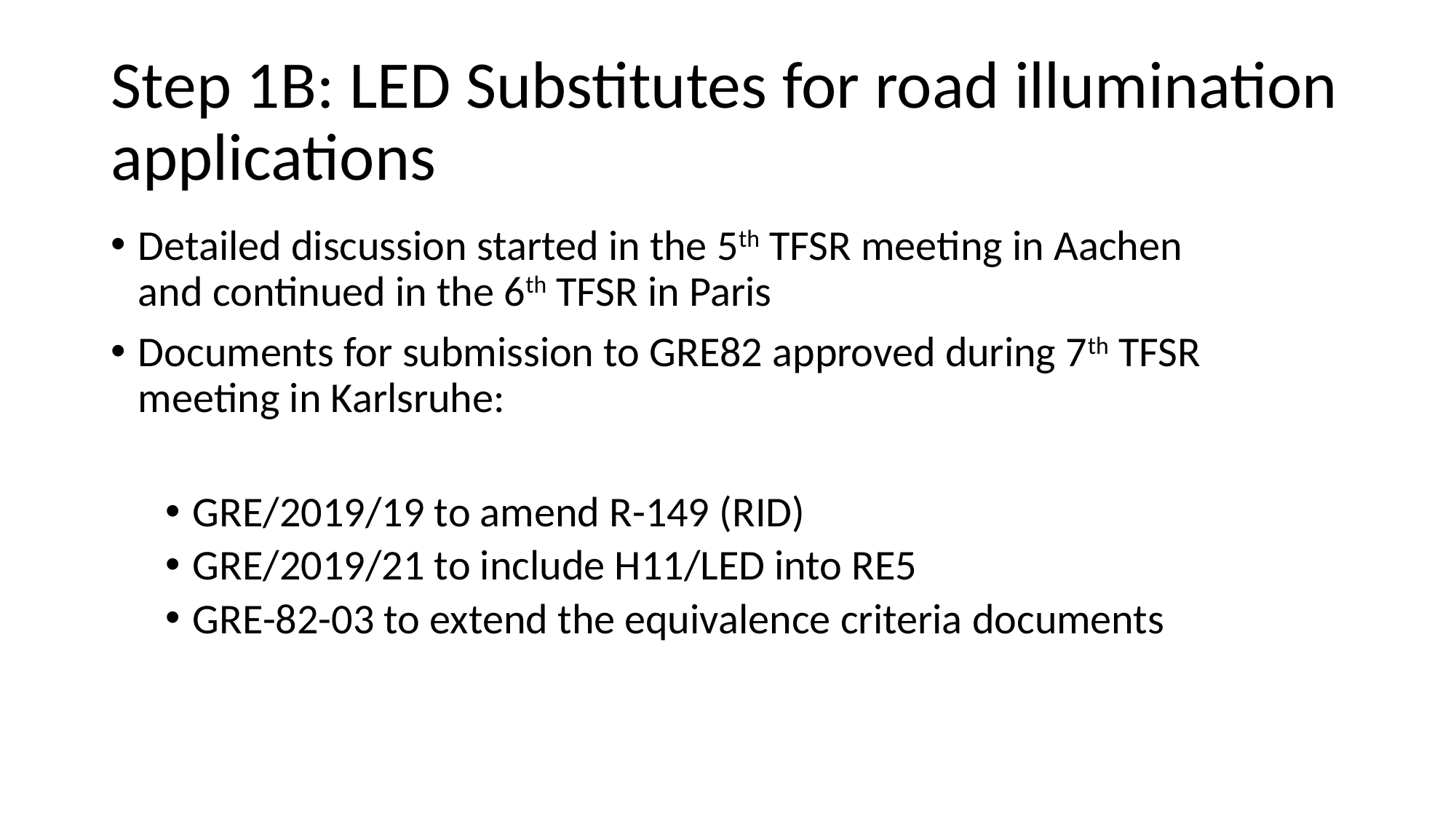

# Step 1B: LED Substitutes for road illumination applications
Detailed discussion started in the 5th TFSR meeting in Aachen
and continued in the 6th TFSR in Paris
Documents for submission to GRE82 approved during 7th TFSR meeting in Karlsruhe:

GRE/2019/19 to amend R-149 (RID)
GRE/2019/21 to include H11/LED into RE5
GRE-82-03 to extend the equivalence criteria documents